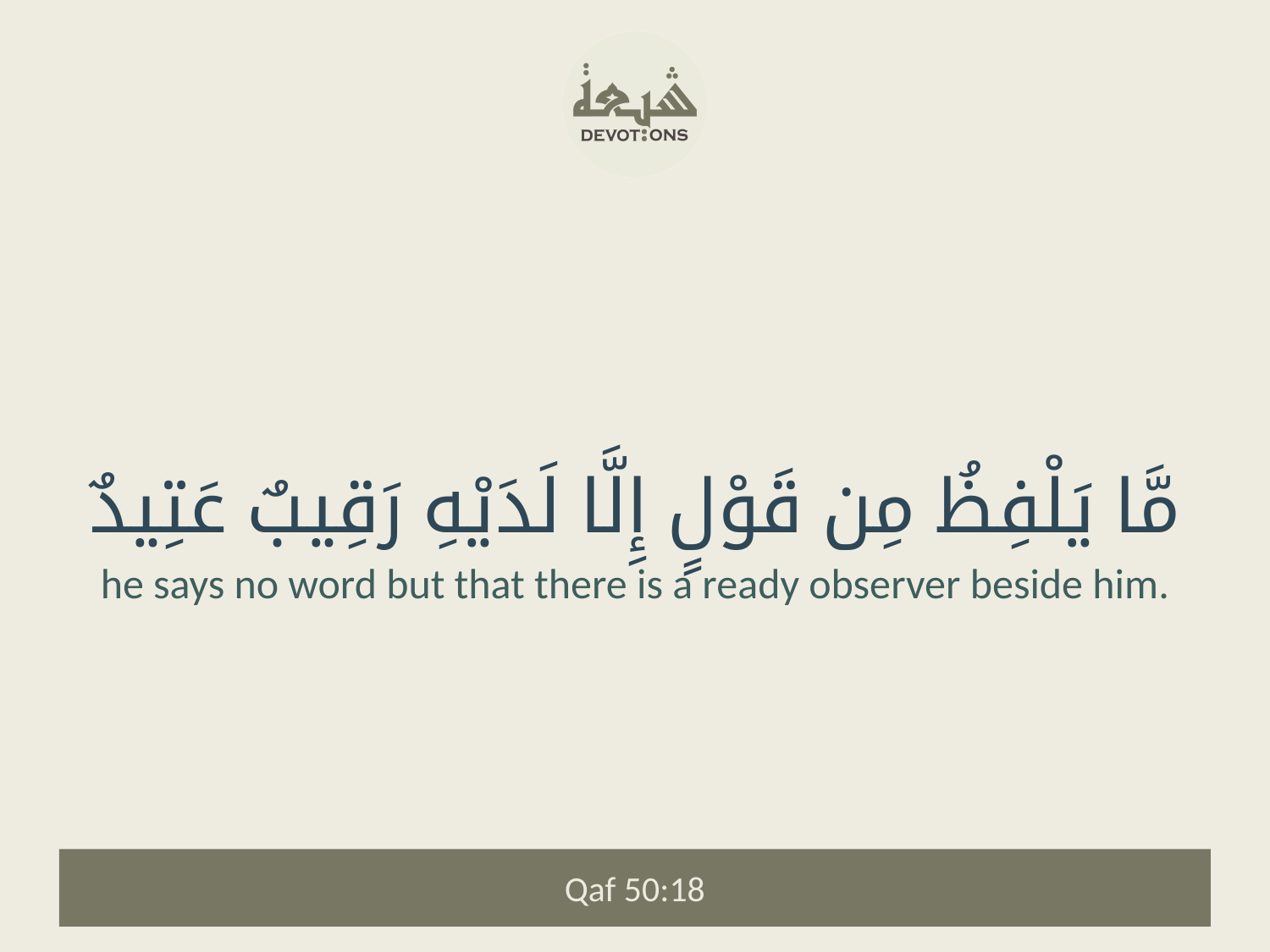

مَّا يَلْفِظُ مِن قَوْلٍ إِلَّا لَدَيْهِ رَقِيبٌ عَتِيدٌ
he says no word but that there is a ready observer beside him.
Qaf 50:18